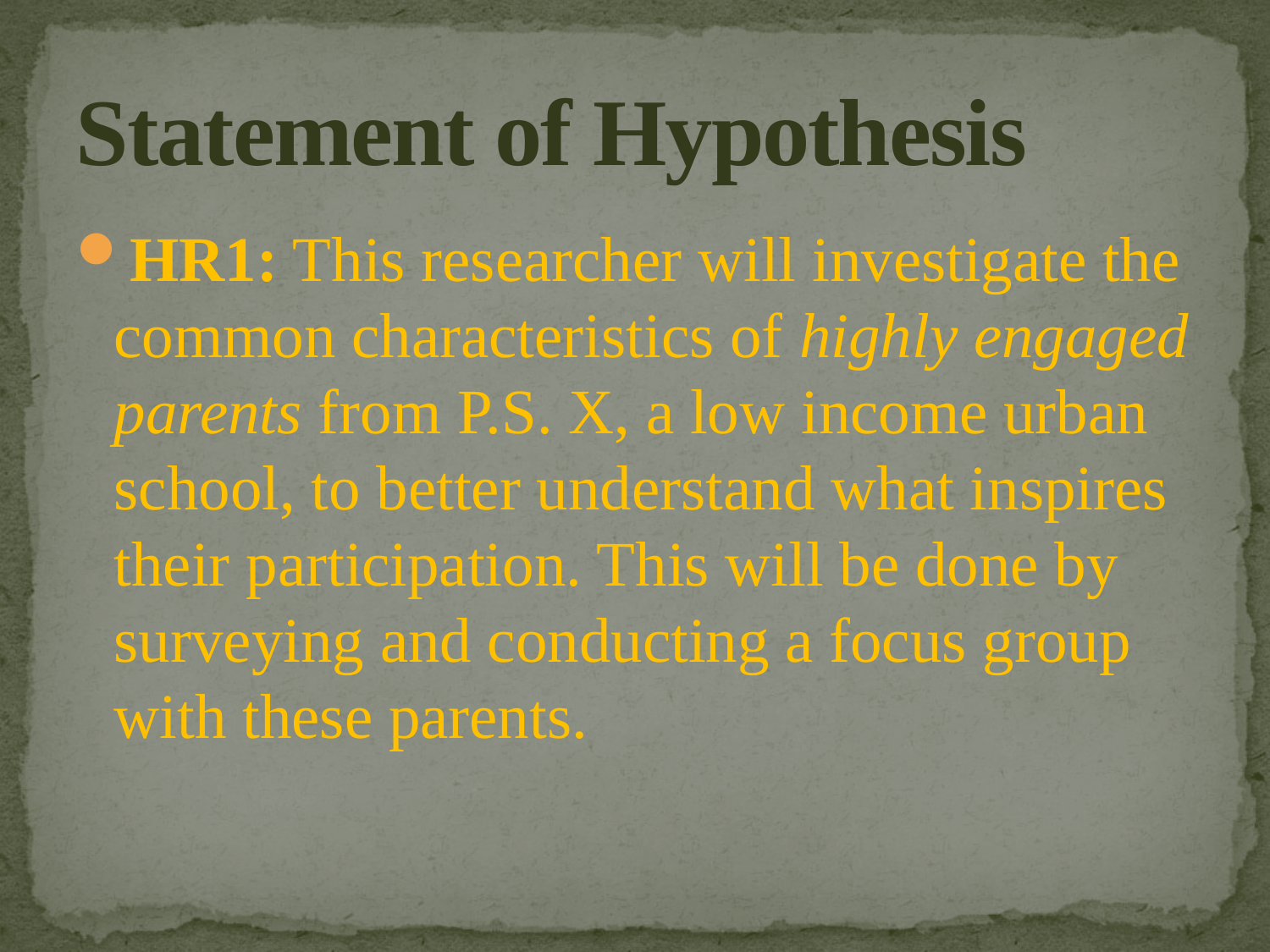

# Statement of Hypothesis
HR1: This researcher will investigate the common characteristics of highly engaged parents from P.S. X, a low income urban school, to better understand what inspires their participation. This will be done by surveying and conducting a focus group with these parents.